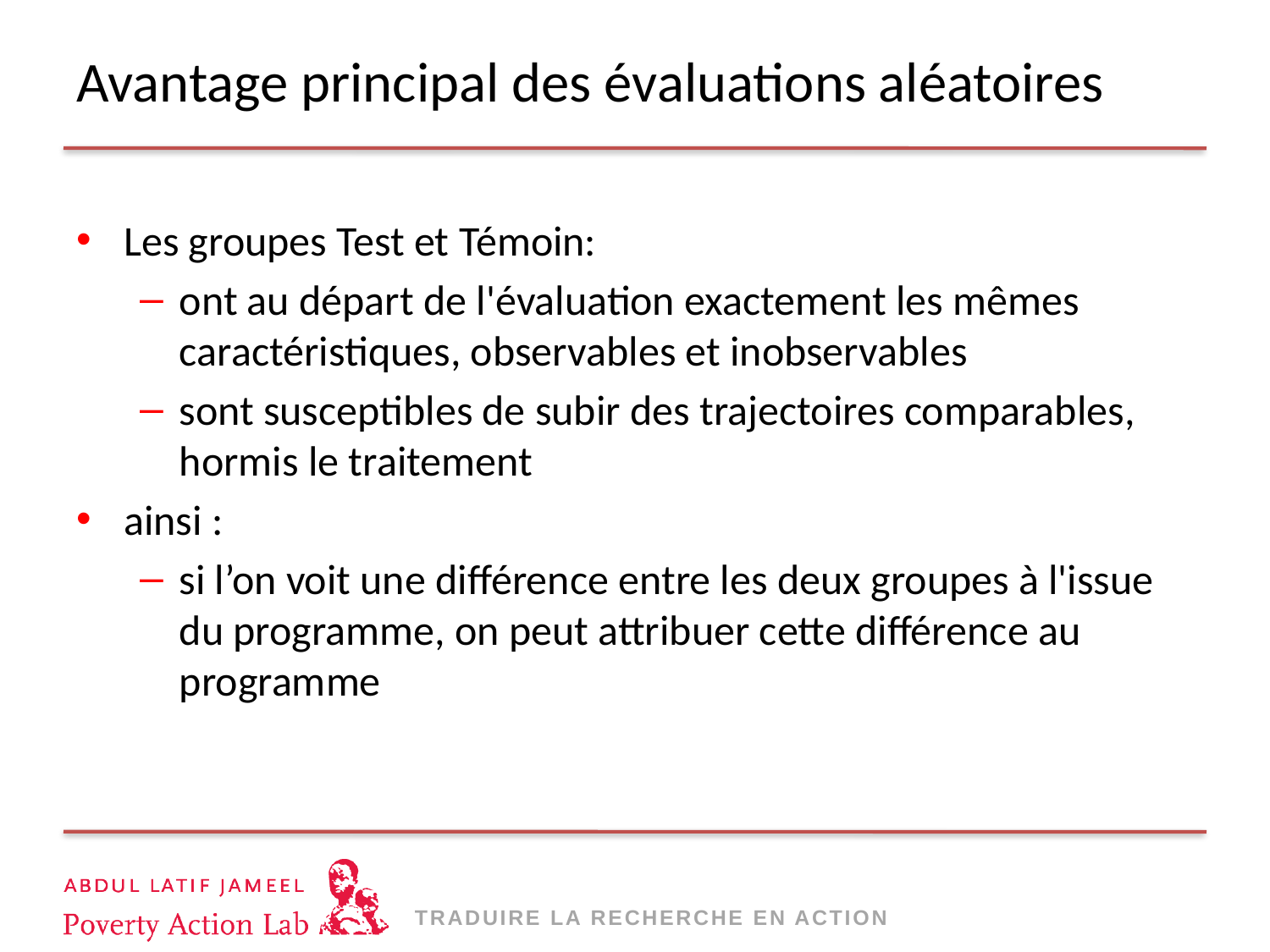

# Avantage principal des évaluations aléatoires
Les groupes Test et Témoin:
ont au départ de l'évaluation exactement les mêmes caractéristiques, observables et inobservables
sont susceptibles de subir des trajectoires comparables, hormis le traitement
ainsi :
si l’on voit une différence entre les deux groupes à l'issue du programme, on peut attribuer cette différence au programme